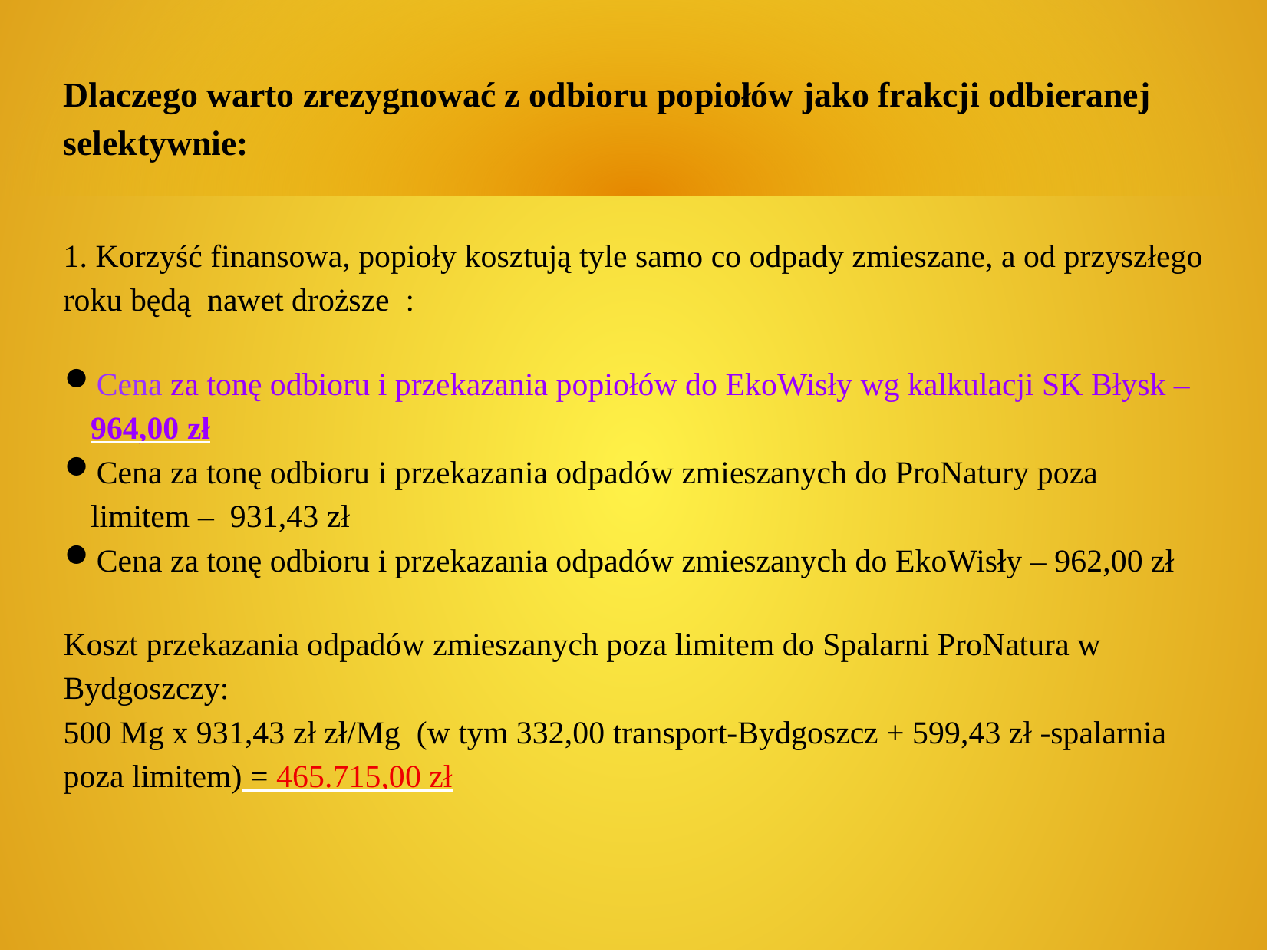

Dlaczego warto zrezygnować z odbioru popiołów jako frakcji odbieranej selektywnie:
1. Korzyść finansowa, popioły kosztują tyle samo co odpady zmieszane, a od przyszłego roku będą  nawet droższe  :

Cena za tonę odbioru i przekazania popiołów do EkoWisły wg kalkulacji SK Błysk – 964,00 zł
Cena za tonę odbioru i przekazania odpadów zmieszanych do ProNatury poza limitem –  931,43 zł
Cena za tonę odbioru i przekazania odpadów zmieszanych do EkoWisły – 962,00 zł

Koszt przekazania odpadów zmieszanych poza limitem do Spalarni ProNatura w Bydgoszczy:
500 Mg x 931,43 zł zł/Mg  (w tym 332,00 transport-Bydgoszcz + 599,43 zł -spalarnia poza limitem) = 465.715,00 zł